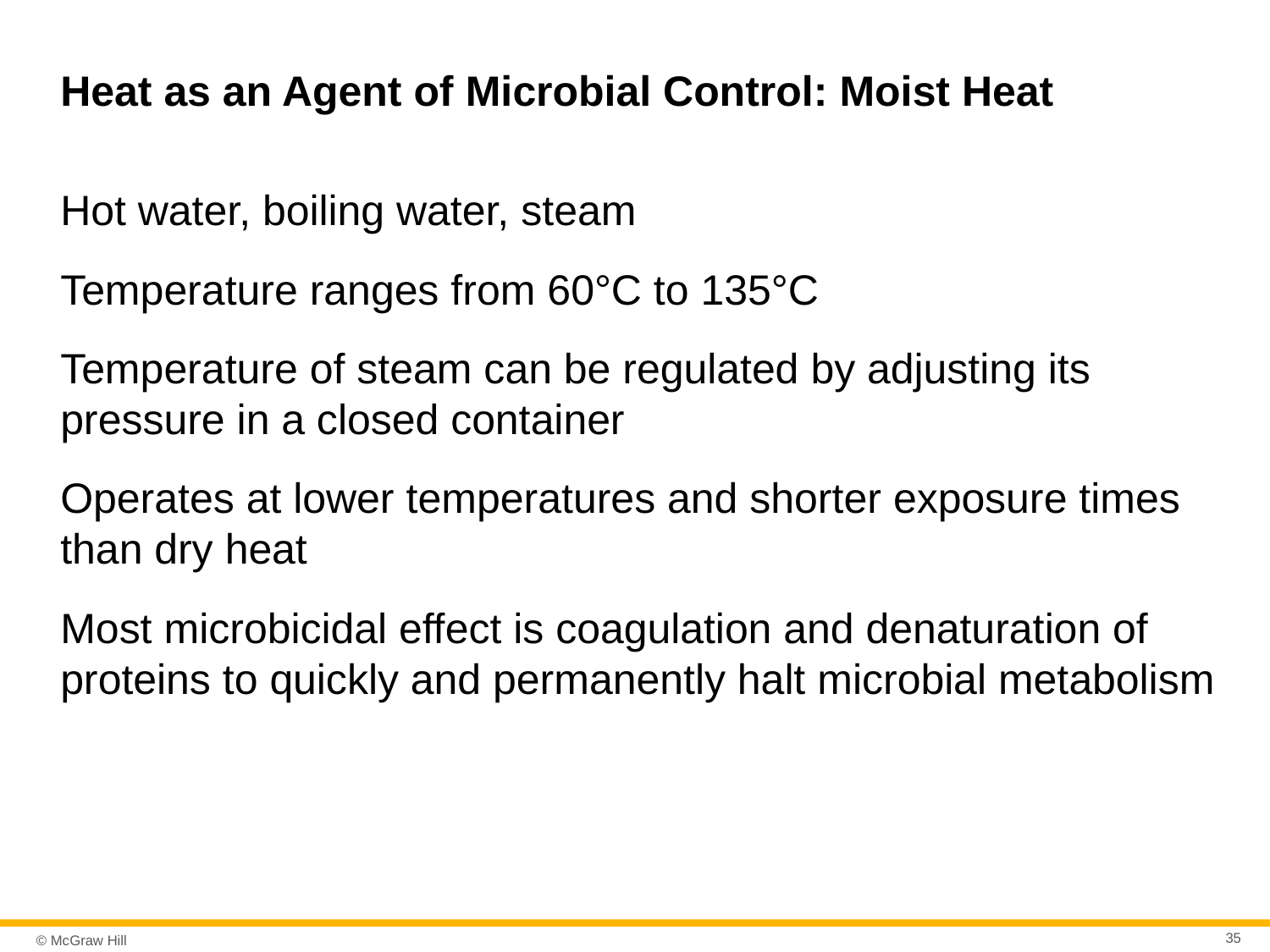

# Heat as an Agent of Microbial Control: Moist Heat
Hot water, boiling water, steam
Temperature ranges from 60°C to 135°C
Temperature of steam can be regulated by adjusting its pressure in a closed container
Operates at lower temperatures and shorter exposure times than dry heat
Most microbicidal effect is coagulation and denaturation of proteins to quickly and permanently halt microbial metabolism